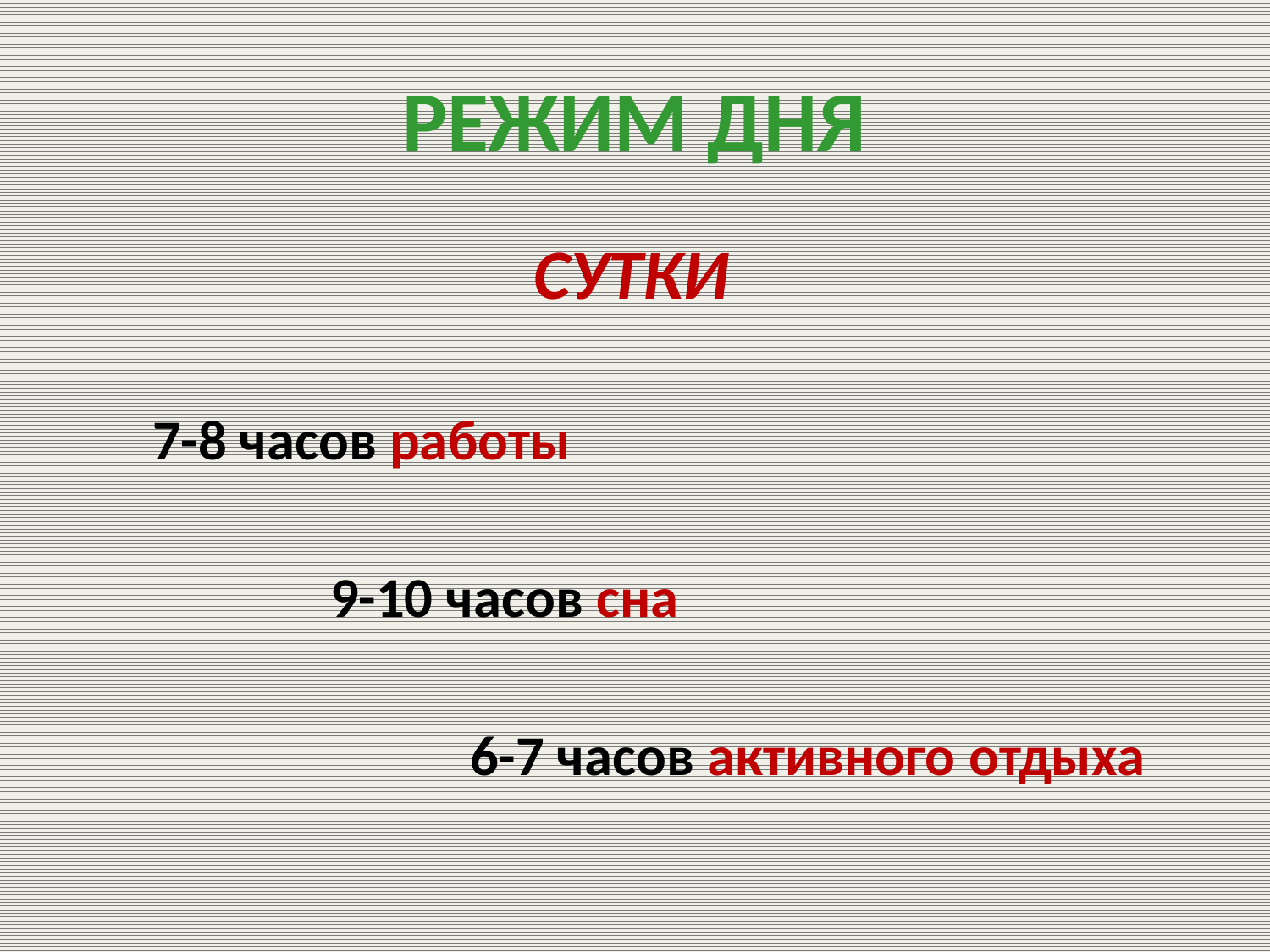

# РЕЖИМ ДНЯ
                                    СУТКИ

      7-8 часов работы

                    9-10 часов сна

                               6-7 часов активного отдыха